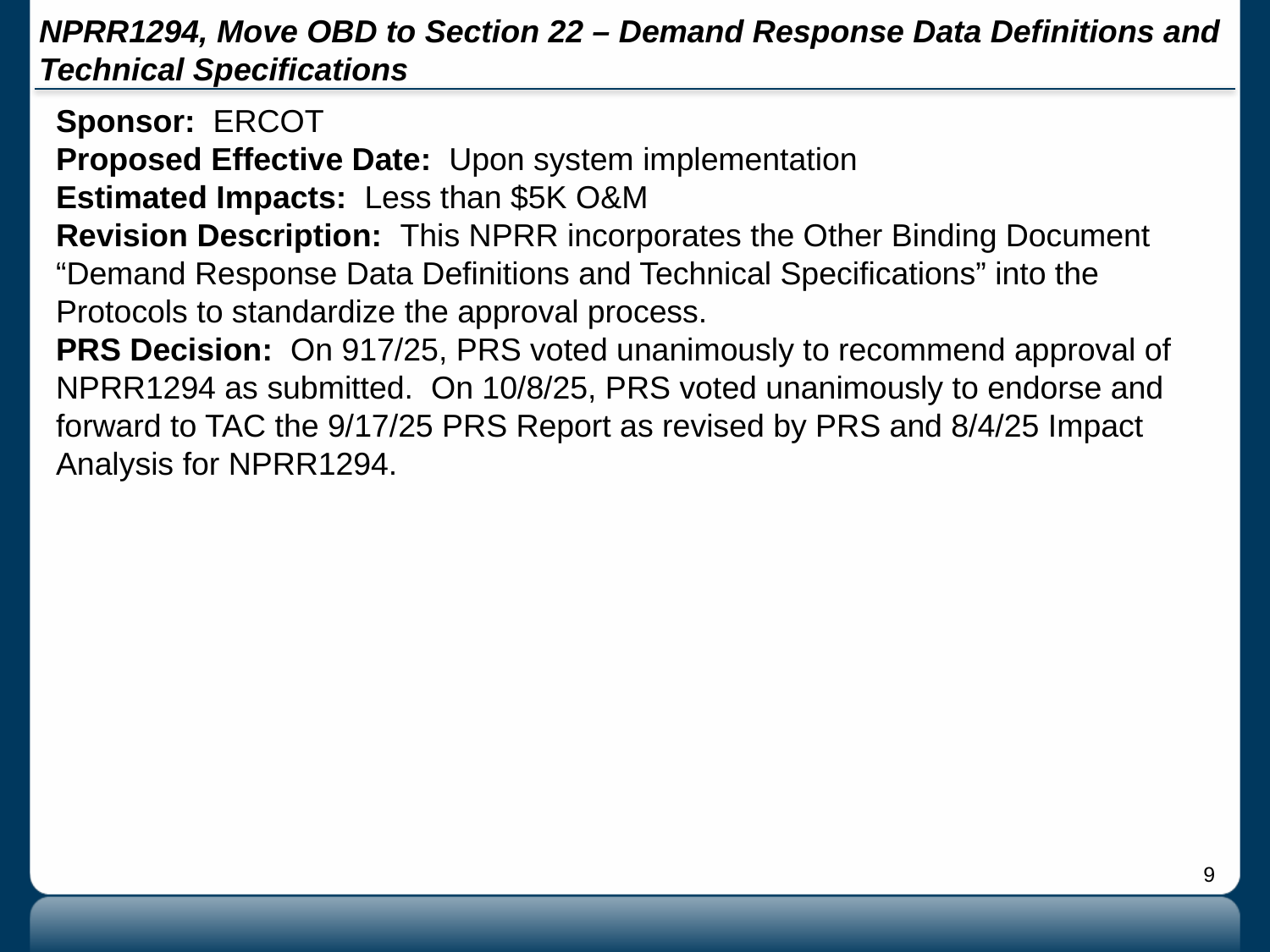

# NPRR1294, Move OBD to Section 22 – Demand Response Data Definitions and Technical Specifications
Sponsor:  ERCOT
Proposed Effective Date:  Upon system implementation
Estimated Impacts:  Less than $5K O&M
Revision Description:  This NPRR incorporates the Other Binding Document “Demand Response Data Definitions and Technical Specifications” into the Protocols to standardize the approval process.
PRS Decision:  On 917/25, PRS voted unanimously to recommend approval of NPRR1294 as submitted.  On 10/8/25, PRS voted unanimously to endorse and forward to TAC the 9/17/25 PRS Report as revised by PRS and 8/4/25 Impact Analysis for NPRR1294.